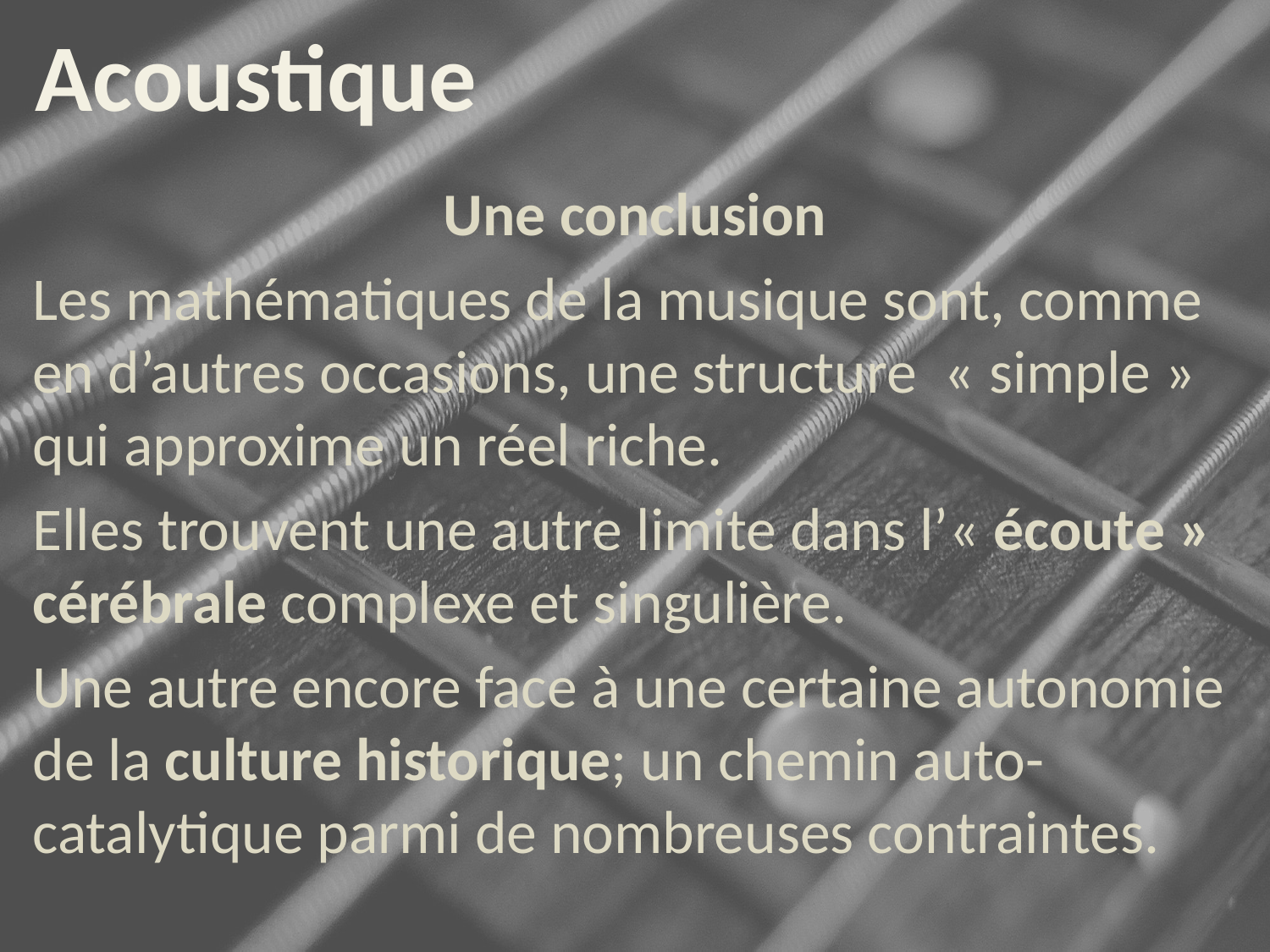

Acoustique
Une conclusion
Les mathématiques de la musique sont, comme en d’autres occasions, une structure  « simple » qui approxime un réel riche.
Elles trouvent une autre limite dans l’« écoute » cérébrale complexe et singulière.
Une autre encore face à une certaine autonomie de la culture historique; un chemin auto-catalytique parmi de nombreuses contraintes.